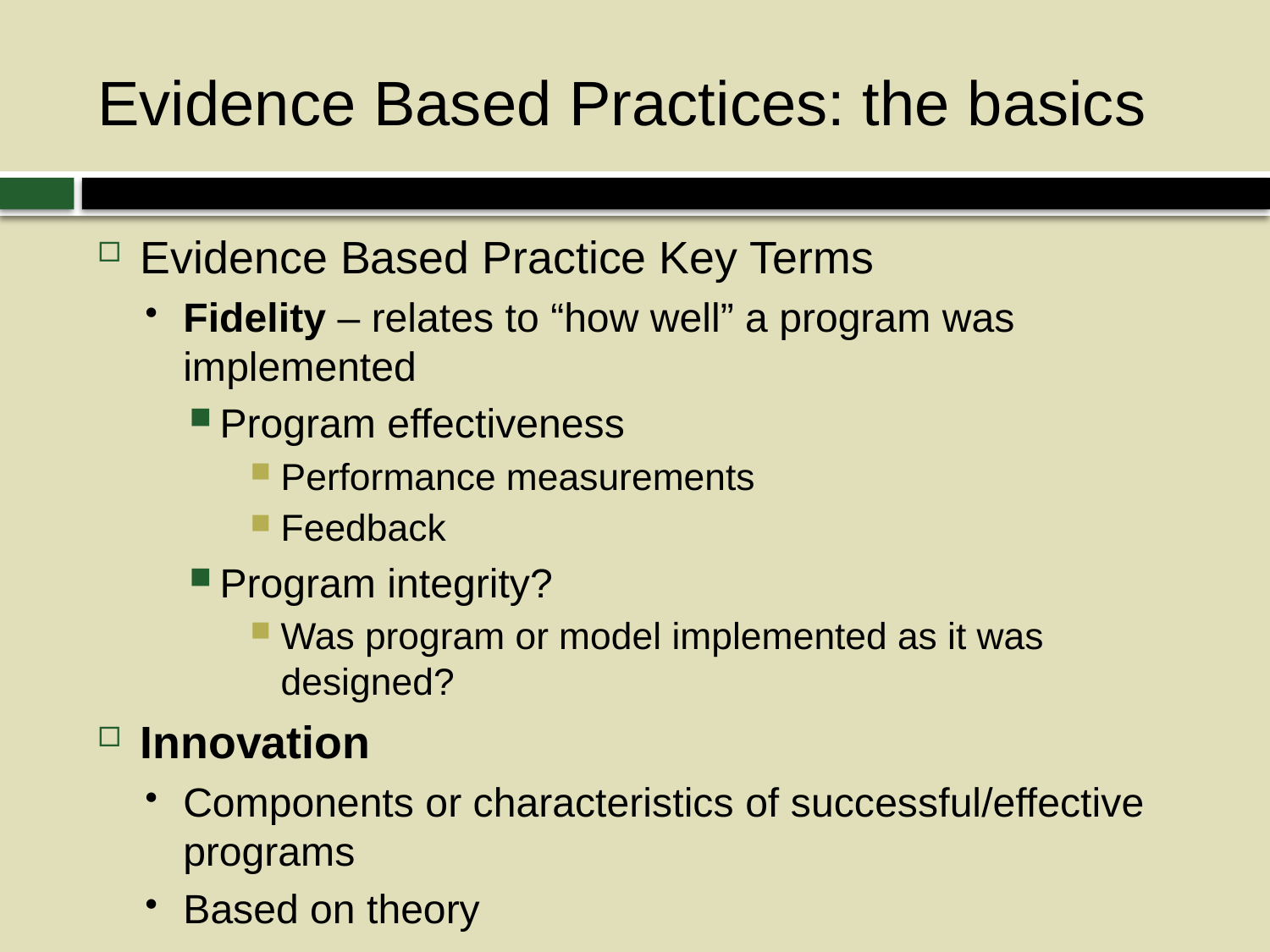

# Evidence Based Practices: the basics
Evidence Based Practice Key Terms
Fidelity – relates to “how well” a program was implemented
Program effectiveness
Performance measurements
Feedback
Program integrity?
Was program or model implemented as it was designed?
Innovation
Components or characteristics of successful/effective programs
Based on theory